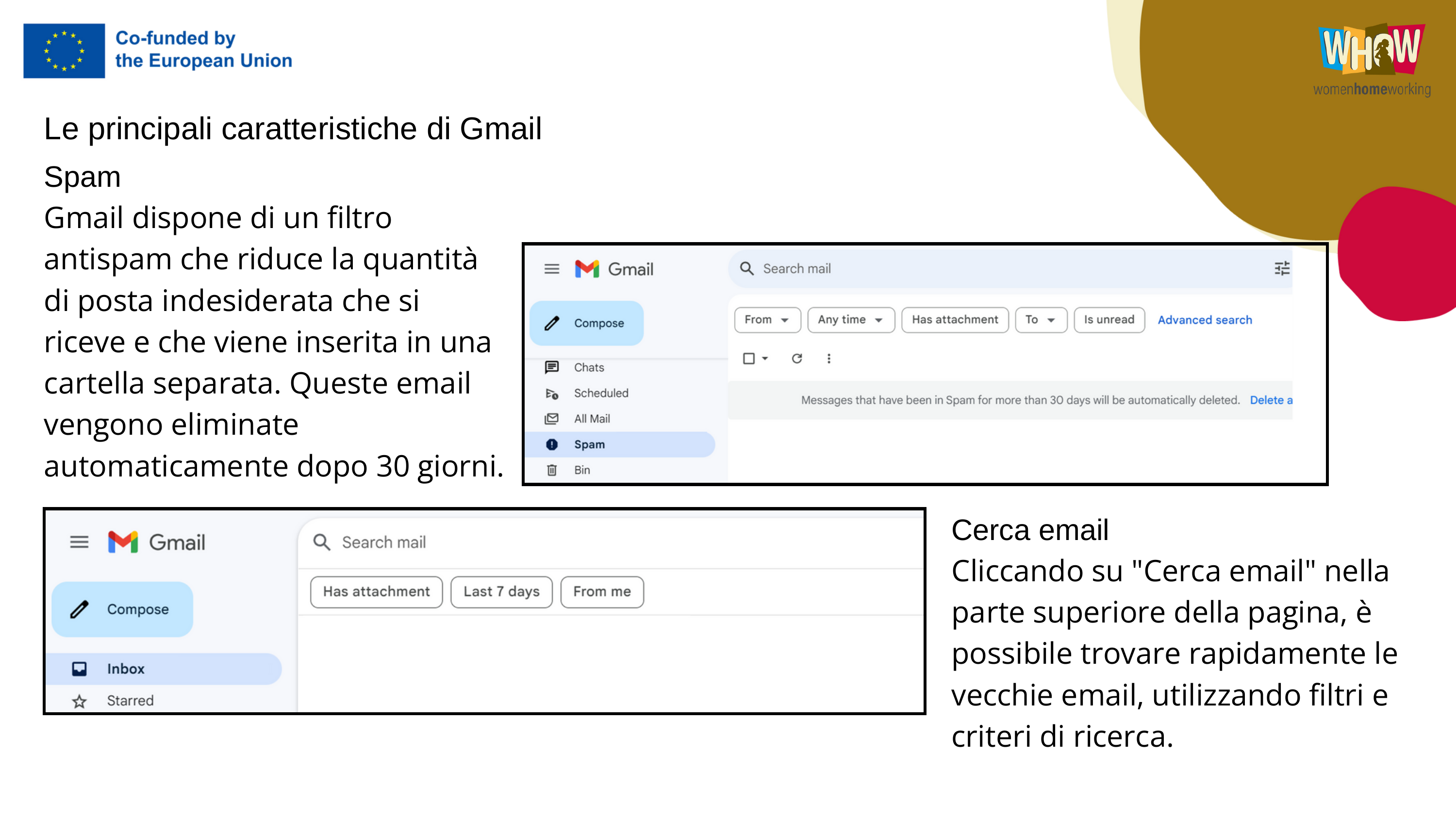

Le principali caratteristiche di Gmail
Spam
Gmail dispone di un filtro antispam che riduce la quantità di posta indesiderata che si riceve e che viene inserita in una cartella separata. Queste email vengono eliminate automaticamente dopo 30 giorni.

Cerca email
Cliccando su "Cerca email" nella parte superiore della pagina, è possibile trovare rapidamente le vecchie email, utilizzando filtri e criteri di ricerca.